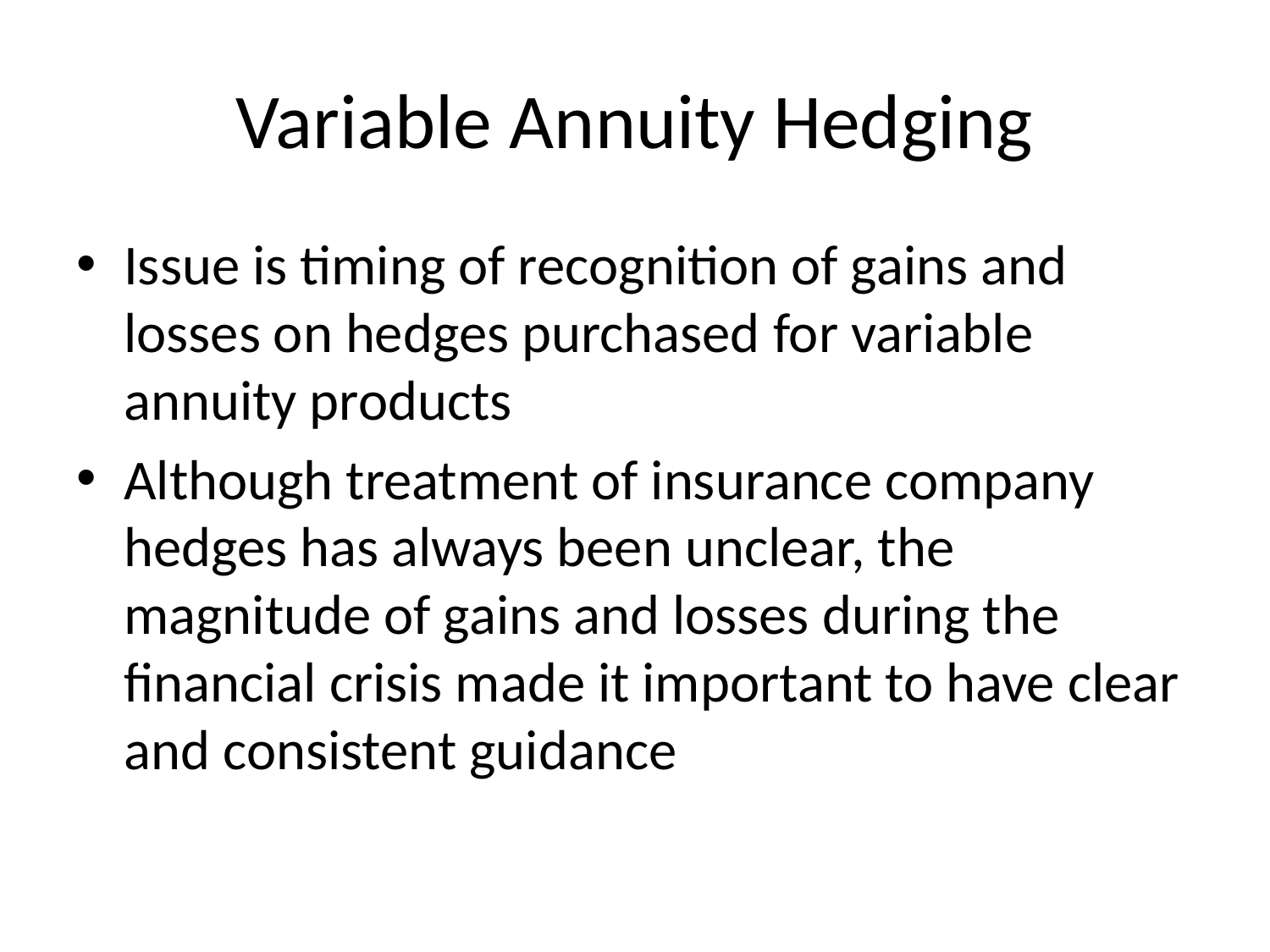

# Variable Annuity Hedging
Issue is timing of recognition of gains and losses on hedges purchased for variable annuity products
Although treatment of insurance company hedges has always been unclear, the magnitude of gains and losses during the financial crisis made it important to have clear and consistent guidance